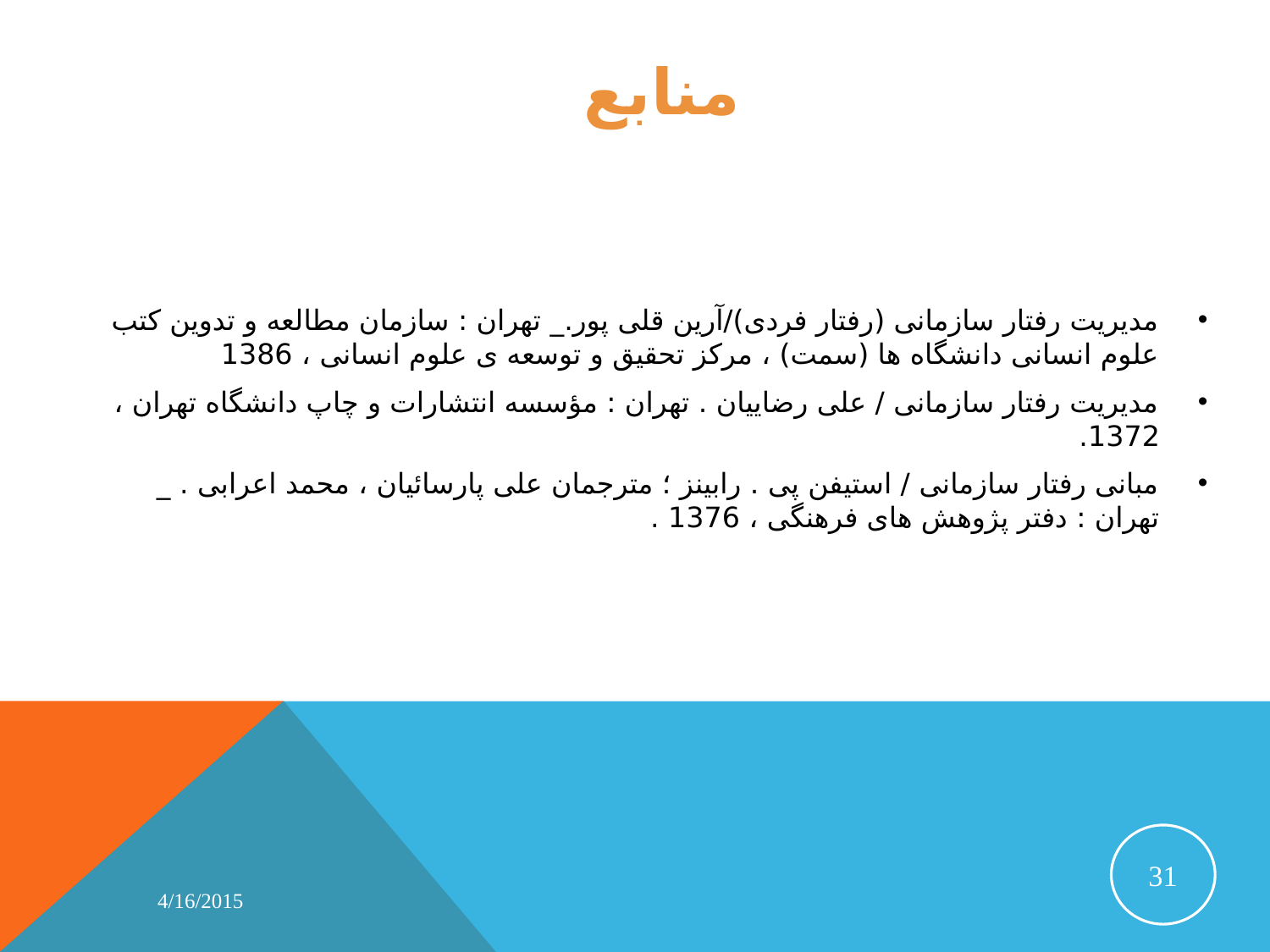

# منابع
مدیریت رفتار سازمانی (رفتار فردی)/آرین قلی پور._ تهران : سازمان مطالعه و تدوین کتب علوم انسانی دانشگاه ها (سمت) ، مرکز تحقیق و توسعه ی علوم انسانی ، 1386
مدیریت رفتار سازمانی / علی رضاییان . تهران : مؤسسه انتشارات و چاپ دانشگاه تهران ، 1372.
مبانی رفتار سازمانی / استیفن پی . رابینز ؛ مترجمان علی پارسائیان ، محمد اعرابی . _ تهران : دفتر پژوهش های فرهنگی ، 1376 .

31
4/16/2015